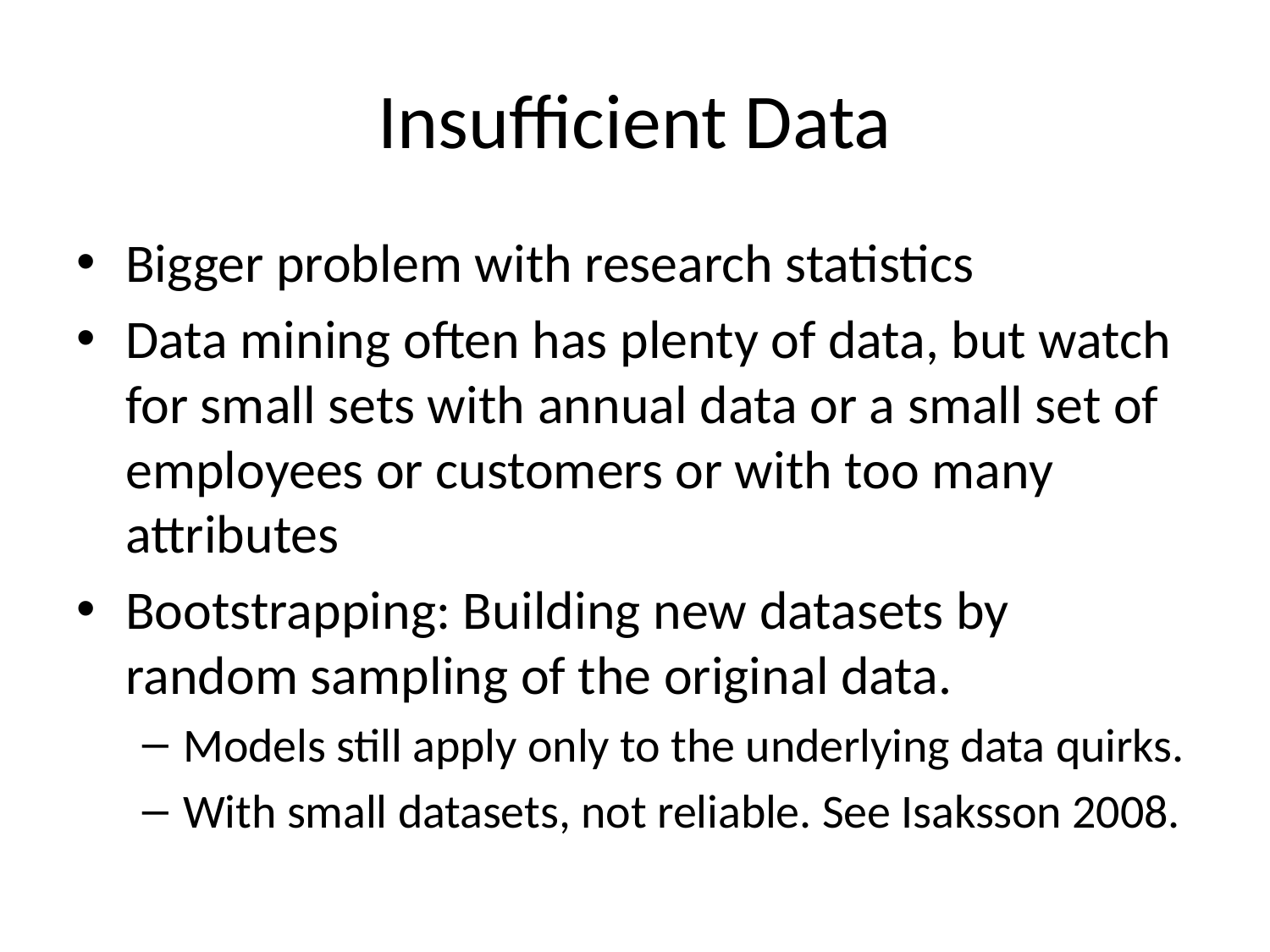

# Insufficient Data
Bigger problem with research statistics
Data mining often has plenty of data, but watch for small sets with annual data or a small set of employees or customers or with too many attributes
Bootstrapping: Building new datasets by random sampling of the original data.
Models still apply only to the underlying data quirks.
With small datasets, not reliable. See Isaksson 2008.